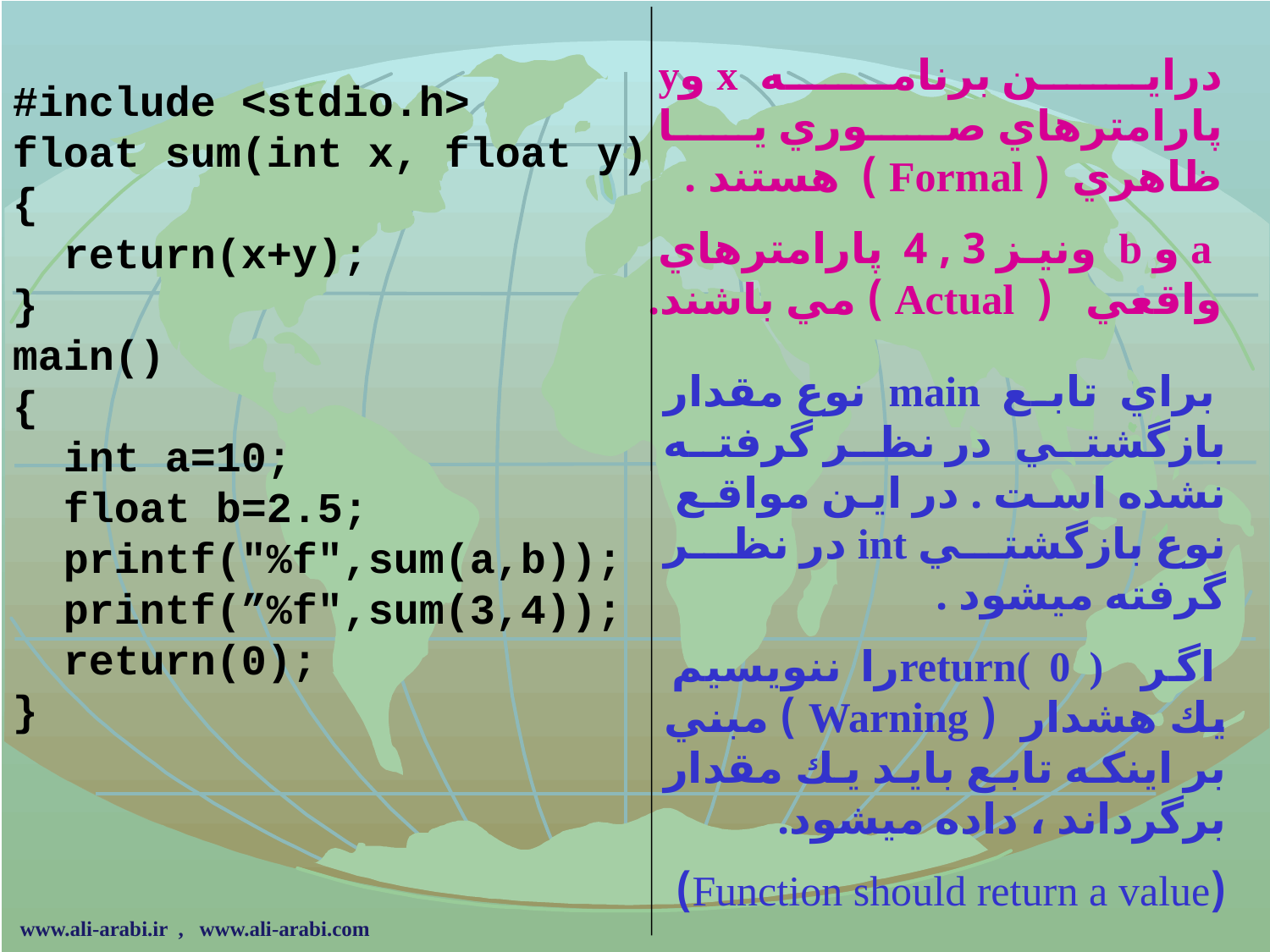

دراين برنامه  x وy  پارامترهاي صوري يا  ظاهري  ( Formal )  هستند .
 a و b  ونيز 3 , 4  پارامترهاي  واقعي   (  Actual ) مي باشند.
#include <stdio.h>
float sum(int x, float y)
{
  return(x+y);
}
main()
{
  int a=10;
  float b=2.5;
  printf("%f",sum(a,b));
  printf(”%f",sum(3,4));
  return(0);
}

 براي  تابع  main  نوع مقدار بازگشتي  در نظر گرفته نشده است . در اين مواقع  نوع بازگشتي int در نظر گرفته ميشود .
 اگر  return( 0 )را ننويسيم يك هشدار  ( Warning ) مبني بر اينكه تابع بايد يك مقدار برگرداند ، داده ميشود.
(Function should return a value)